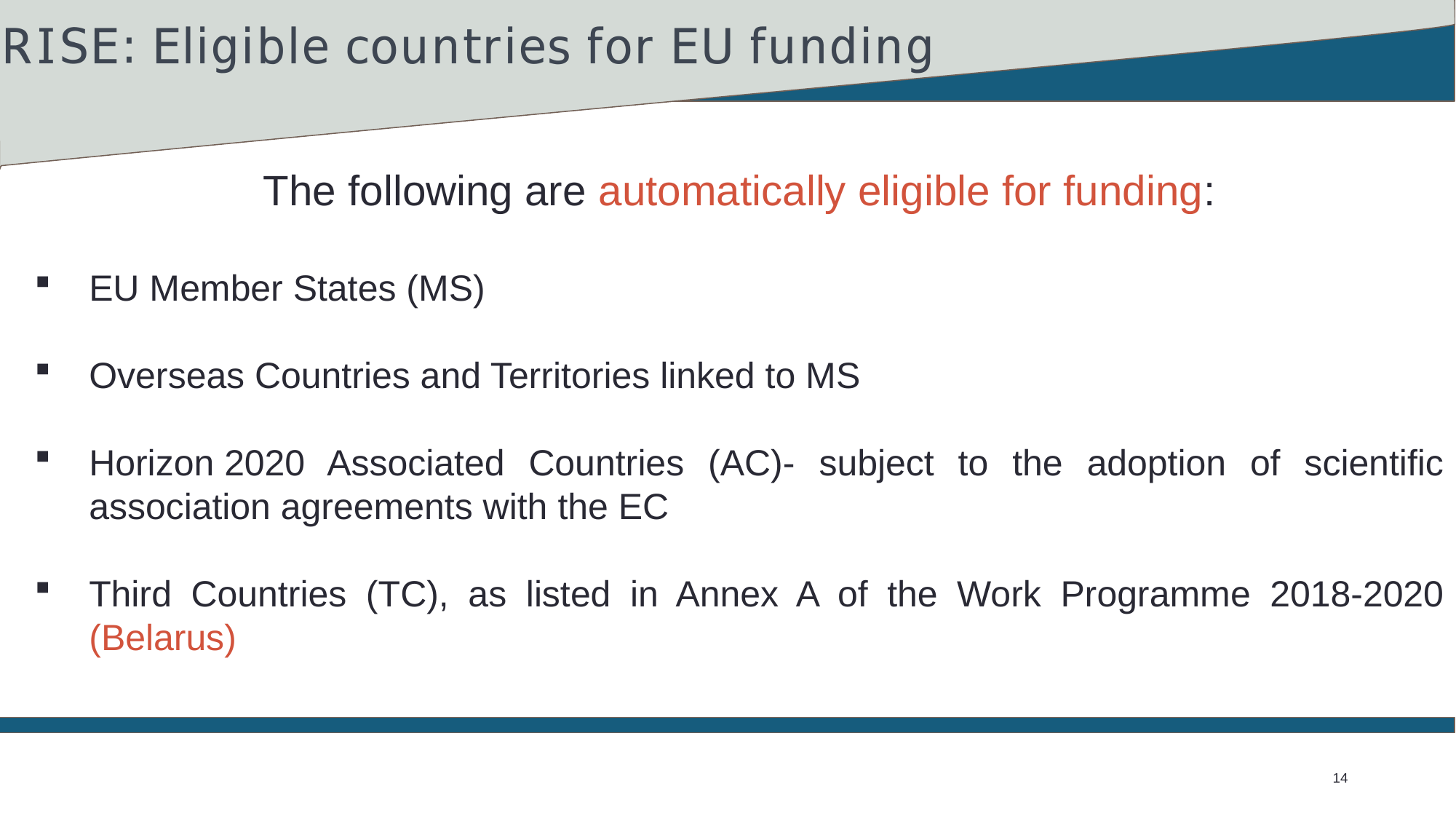

RISE: Eligible countries for EU funding
The following are automatically eligible for funding:

EU Member States (MS)

Overseas Countries and Territories linked to MS

Horizon 2020 Associated Countries (AC)- subject to the adoption of scientific association agreements with the EC

Third Countries (TC), as listed in Annex A of the Work Programme 2018-2020 (Belarus)

14